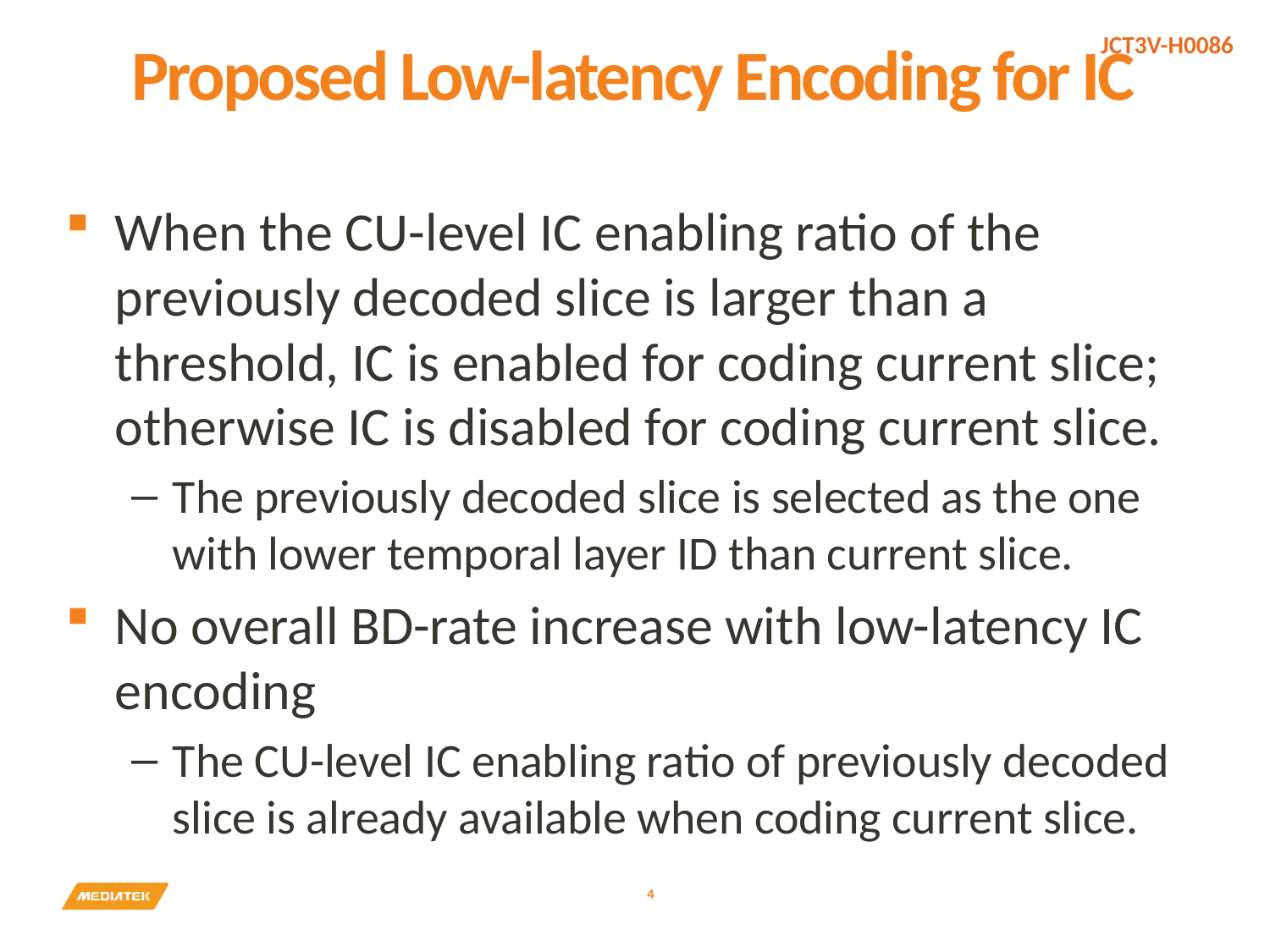

# Proposed Low-latency Encoding for IC
When the CU-level IC enabling ratio of the previously decoded slice is larger than a threshold, IC is enabled for coding current slice; otherwise IC is disabled for coding current slice.
The previously decoded slice is selected as the one with lower temporal layer ID than current slice.
No overall BD-rate increase with low-latency IC encoding
The CU-level IC enabling ratio of previously decoded slice is already available when coding current slice.

4